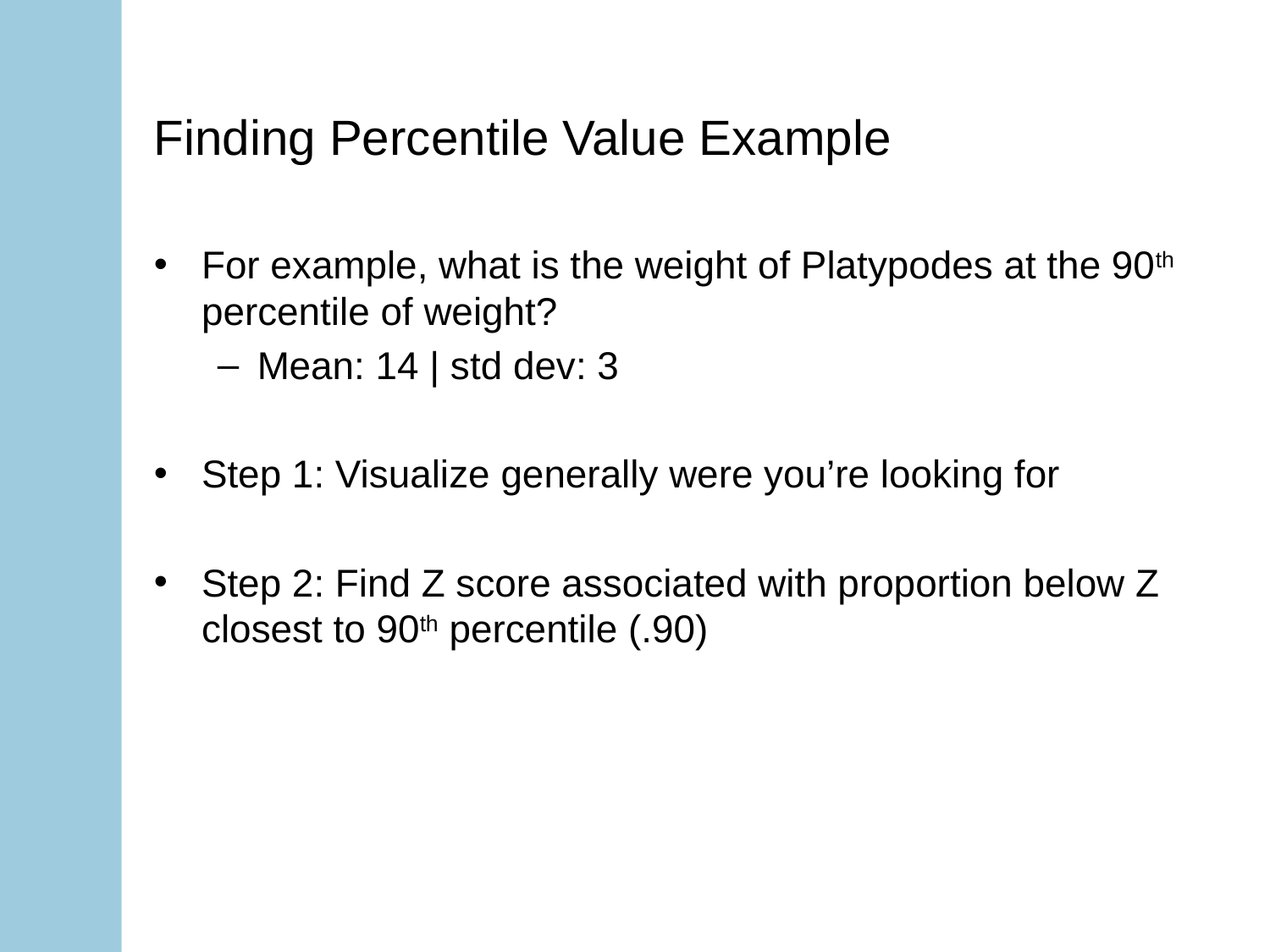

# Finding Percentile Value Example
For example, what is the weight of Platypodes at the 90th percentile of weight?
Mean: 14 | std dev: 3

Step 1: Visualize generally were you’re looking for

Step 2: Find Z score associated with proportion below Z closest to 90th percentile (.90)